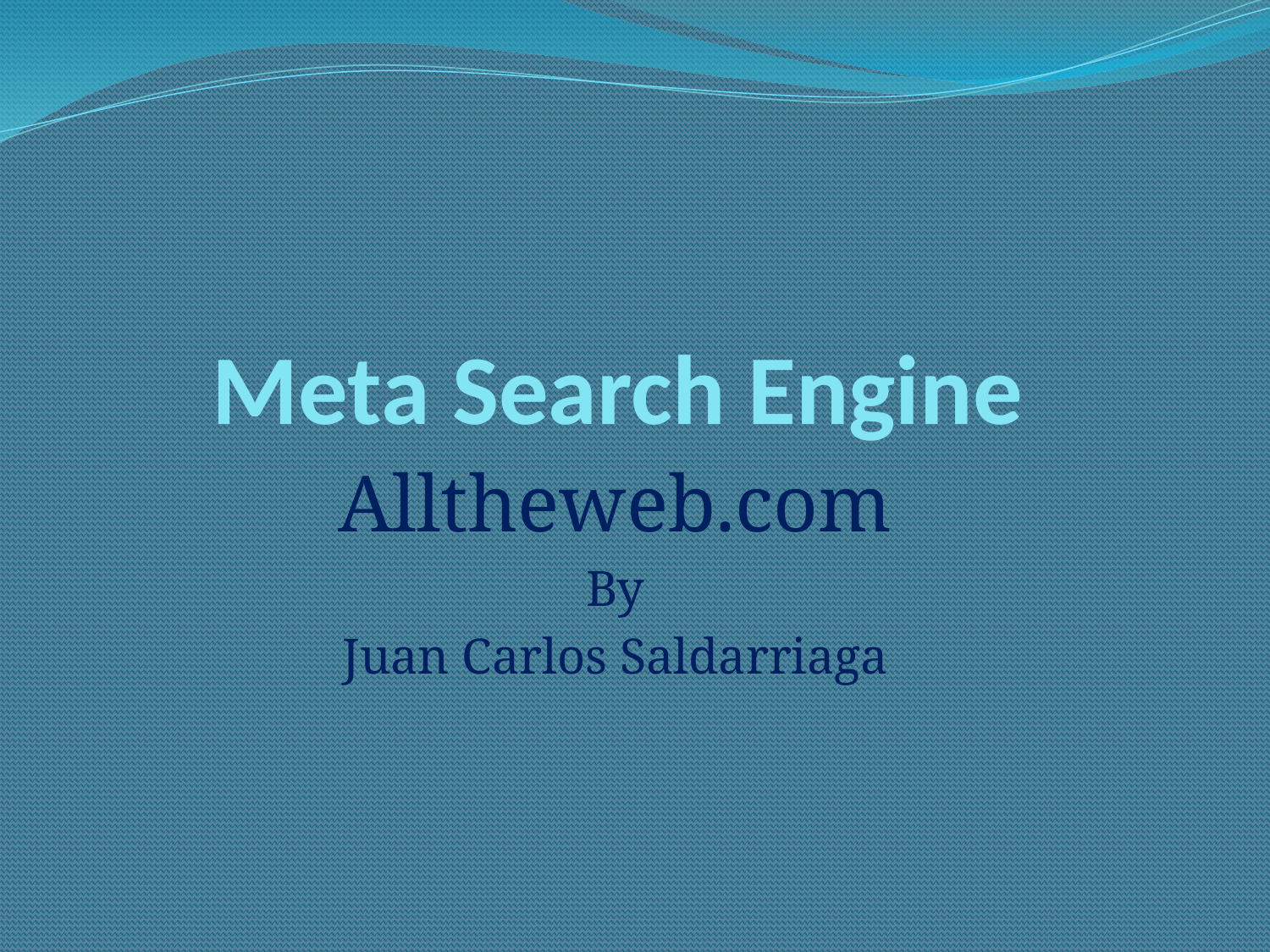

# Meta Search Engine
Alltheweb.com
By
Juan Carlos Saldarriaga